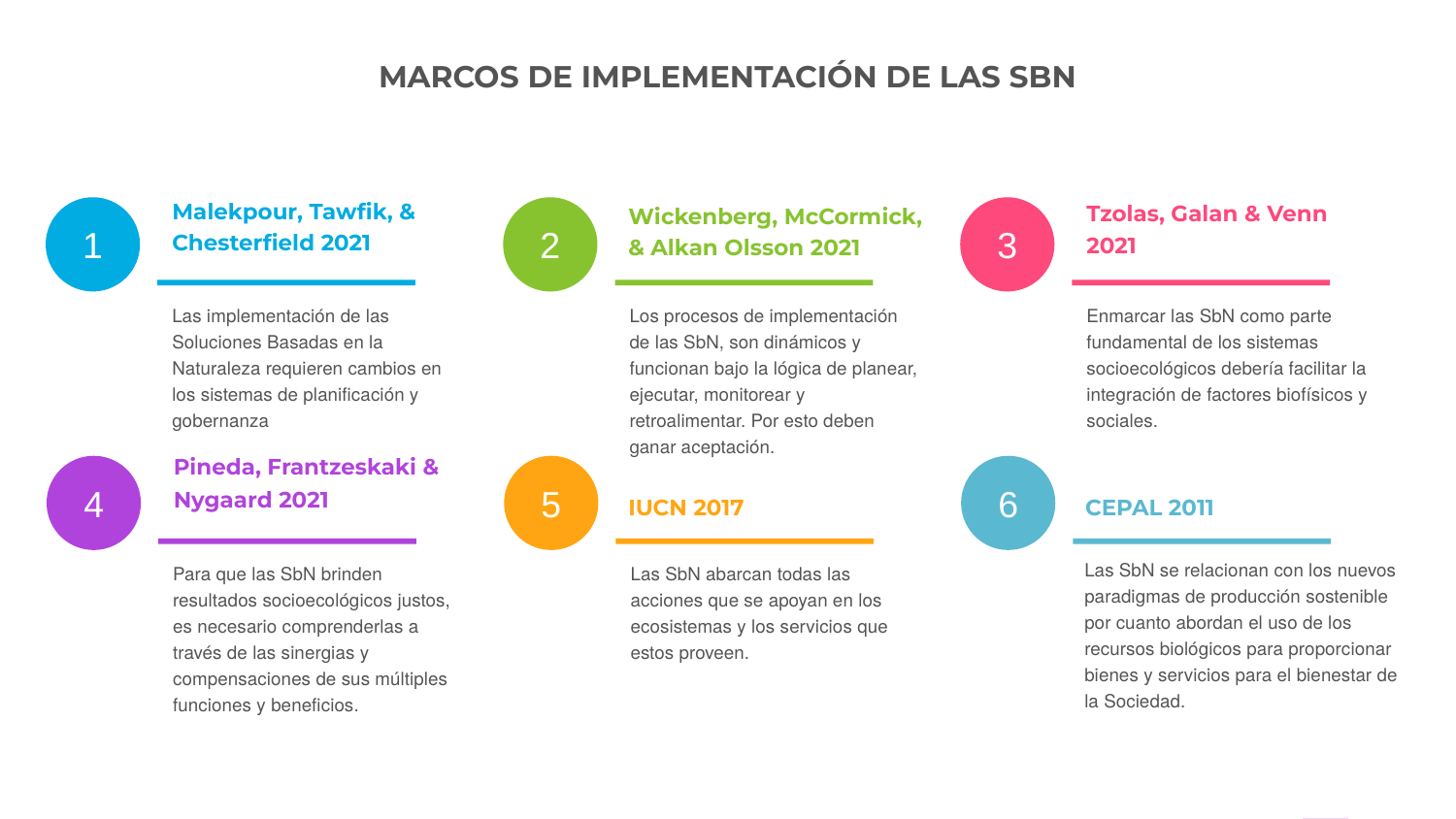

MARCOS DE IMPLEMENTACIÓN DE LAS SBN
Malekpour, Tawfik, & Chesterfield 2021
Tzolas, Galan & Venn 2021
Wickenberg, McCormick, & Alkan Olsson 2021
Las implementación de las Soluciones Basadas en la Naturaleza requieren cambios en los sistemas de planificación y gobernanza
Los procesos de implementación de las SbN, son dinámicos y funcionan bajo la lógica de planear, ejecutar, monitorear y retroalimentar. Por esto deben ganar aceptación.
Enmarcar las SbN como parte fundamental de los sistemas socioecológicos debería facilitar la integración de factores biofísicos y sociales.
Pineda, Frantzeskaki & Nygaard 2021
IUCN 2017
CEPAL 2011
Las SbN se relacionan con los nuevos paradigmas de producción sostenible por cuanto abordan el uso de los recursos biológicos para proporcionar bienes y servicios para el bienestar de la Sociedad.
Para que las SbN brinden resultados socioecológicos justos, es necesario comprenderlas a través de las sinergias y compensaciones de sus múltiples funciones y beneficios.
Las SbN abarcan todas las acciones que se apoyan en los ecosistemas y los servicios que estos proveen.

7